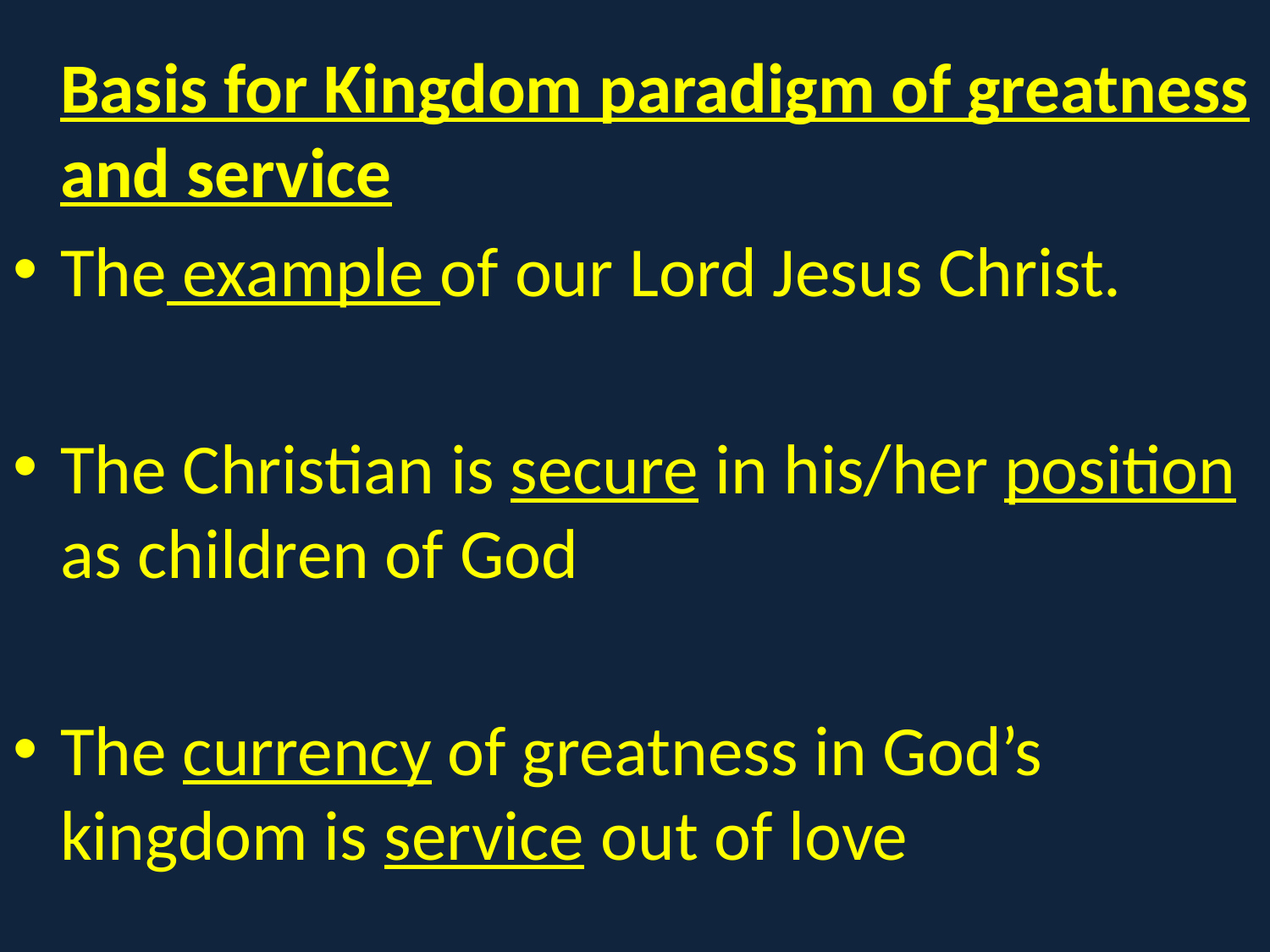

Basis for Kingdom paradigm of greatness and service
The example of our Lord Jesus Christ.

The Christian is secure in his/her position as children of God

The currency of greatness in God’s kingdom is service out of love
#